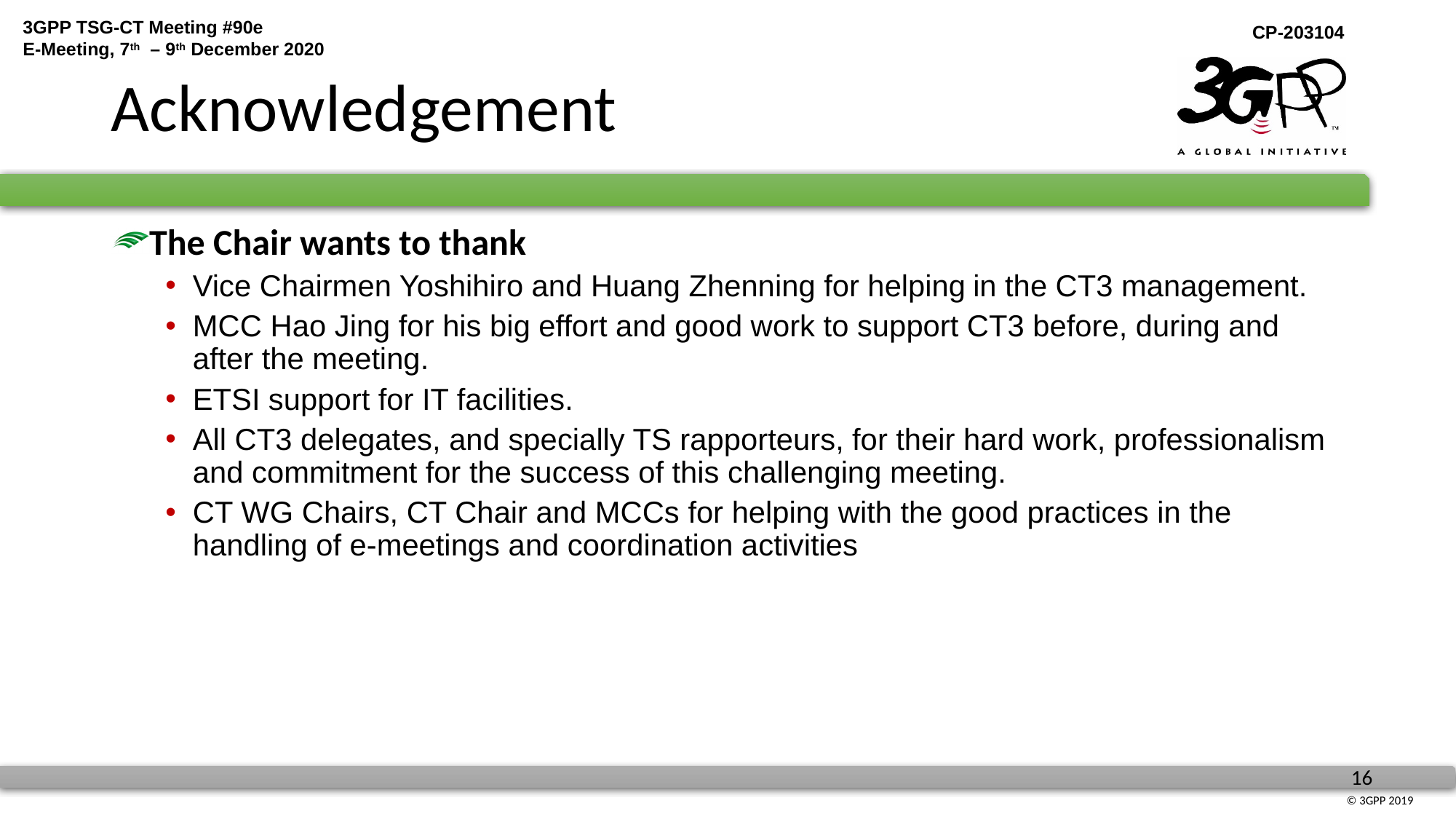

# Acknowledgement
The Chair wants to thank
Vice Chairmen Yoshihiro and Huang Zhenning for helping in the CT3 management.
MCC Hao Jing for his big effort and good work to support CT3 before, during and after the meeting.
ETSI support for IT facilities.
All CT3 delegates, and specially TS rapporteurs, for their hard work, professionalism and commitment for the success of this challenging meeting.
CT WG Chairs, CT Chair and MCCs for helping with the good practices in the handling of e-meetings and coordination activities